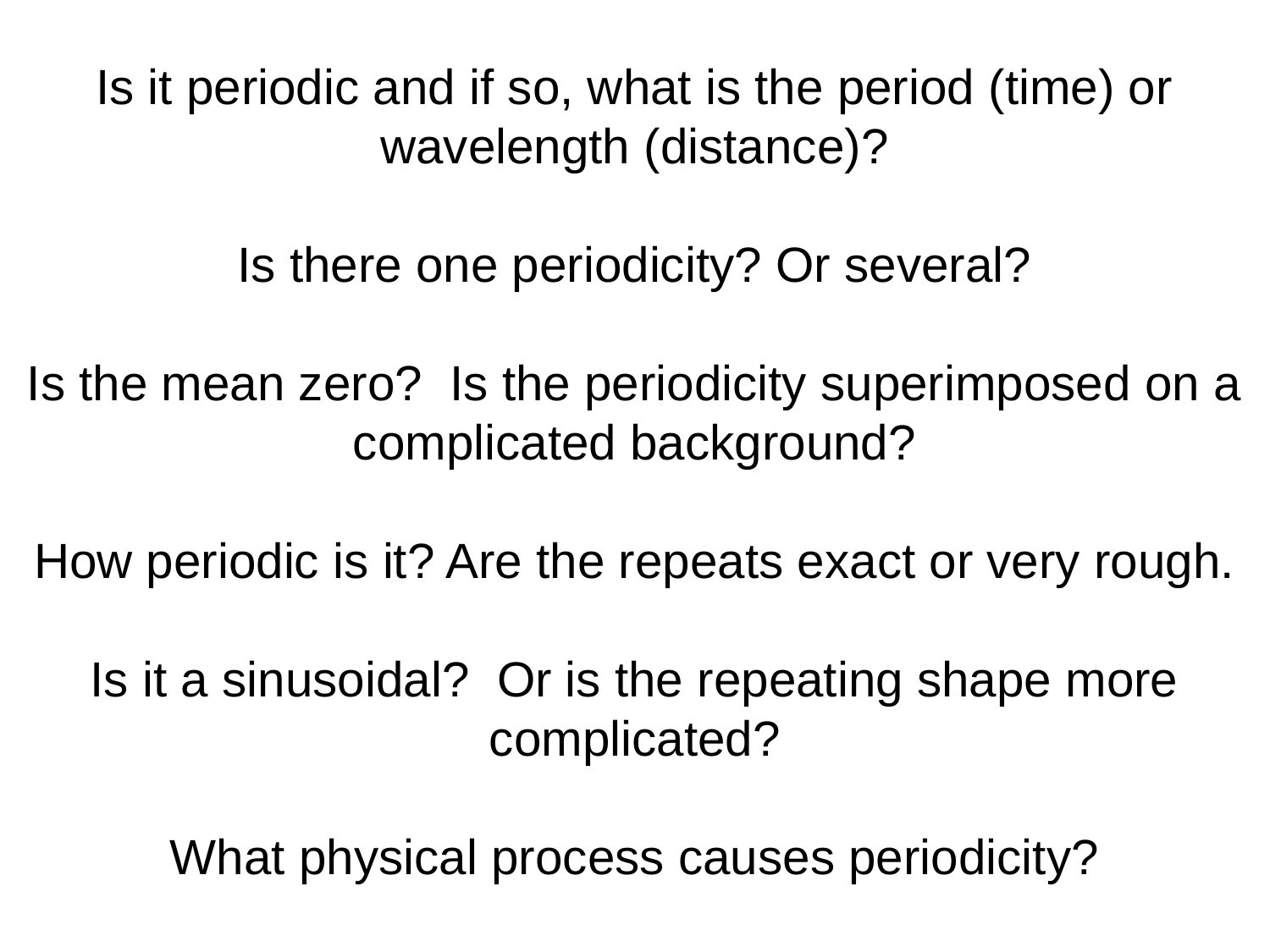

Is it periodic and if so, what is the period (time) or wavelength (distance)?

Is there one periodicity? Or several?

Is the mean zero?  Is the periodicity superimposed on a complicated background?

How periodic is it? Are the repeats exact or very rough.

Is it a sinusoidal?  Or is the repeating shape more complicated?

What physical process causes periodicity?